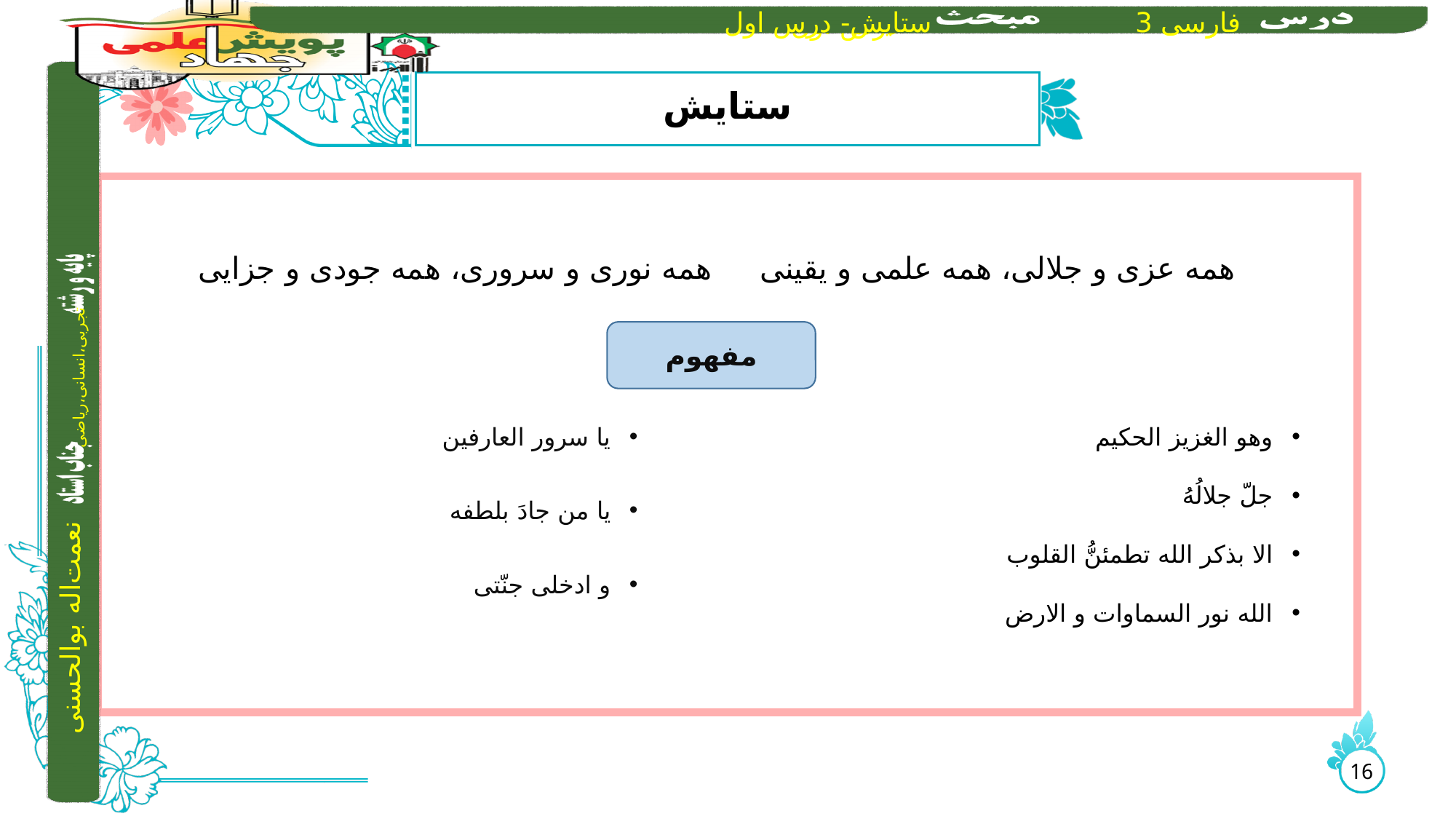

# ستایش
 همه عزی و جلالی، همه علمی و یقینی     همه نوری و سروری، همه جودی و جزایی

وهو الغزیز الحکیم
جلّ جلالُهُ
الا بذکر الله تطمئنُّ القلوب
الله نور السماوات و الارض

یا سرور العارفین
یا من جادَ بلطفه
و ادخلی جنّتی